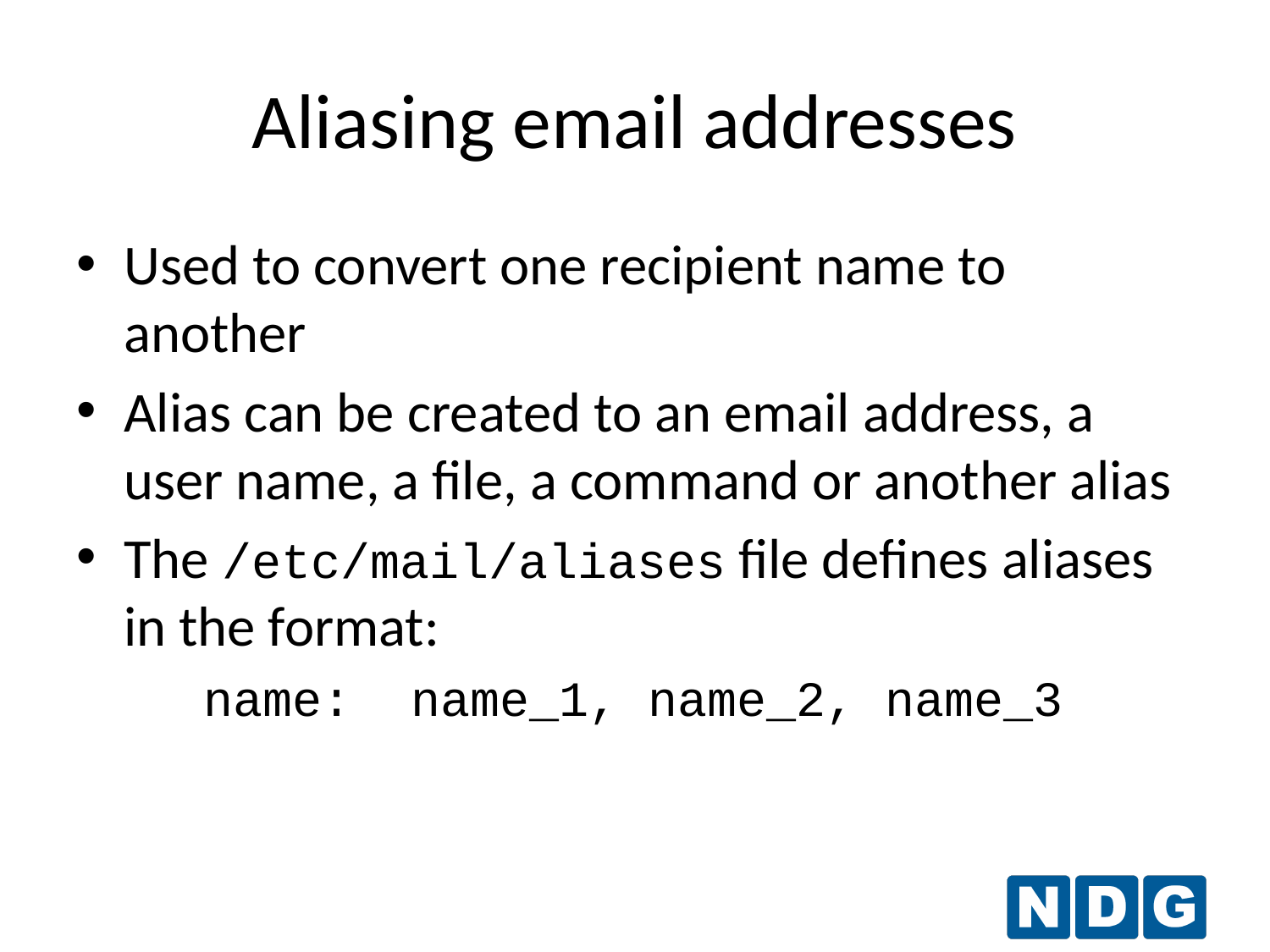

Aliasing email addresses
Used to convert one recipient name to another
Alias can be created to an email address, a user name, a file, a command or another alias
The /etc/mail/aliases file defines aliases in the format:
	name:  name_1, name_2, name_3